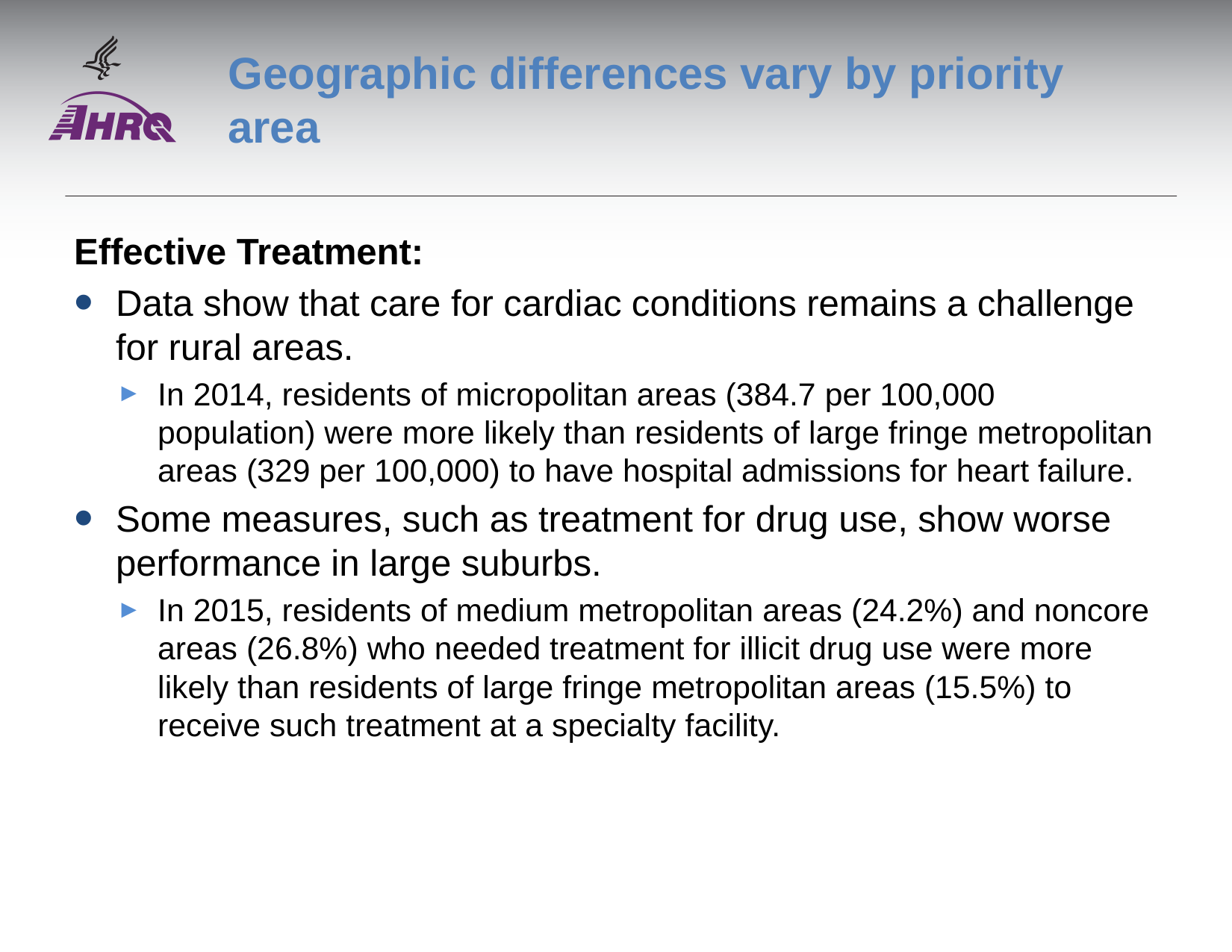

# Geographic differences vary by priority area
Effective Treatment:
Data show that care for cardiac conditions remains a challenge for rural areas.
In 2014, residents of micropolitan areas (384.7 per 100,000 population) were more likely than residents of large fringe metropolitan areas (329 per 100,000) to have hospital admissions for heart failure.
Some measures, such as treatment for drug use, show worse performance in large suburbs.
In 2015, residents of medium metropolitan areas (24.2%) and noncore areas (26.8%) who needed treatment for illicit drug use were more likely than residents of large fringe metropolitan areas (15.5%) to receive such treatment at a specialty facility.